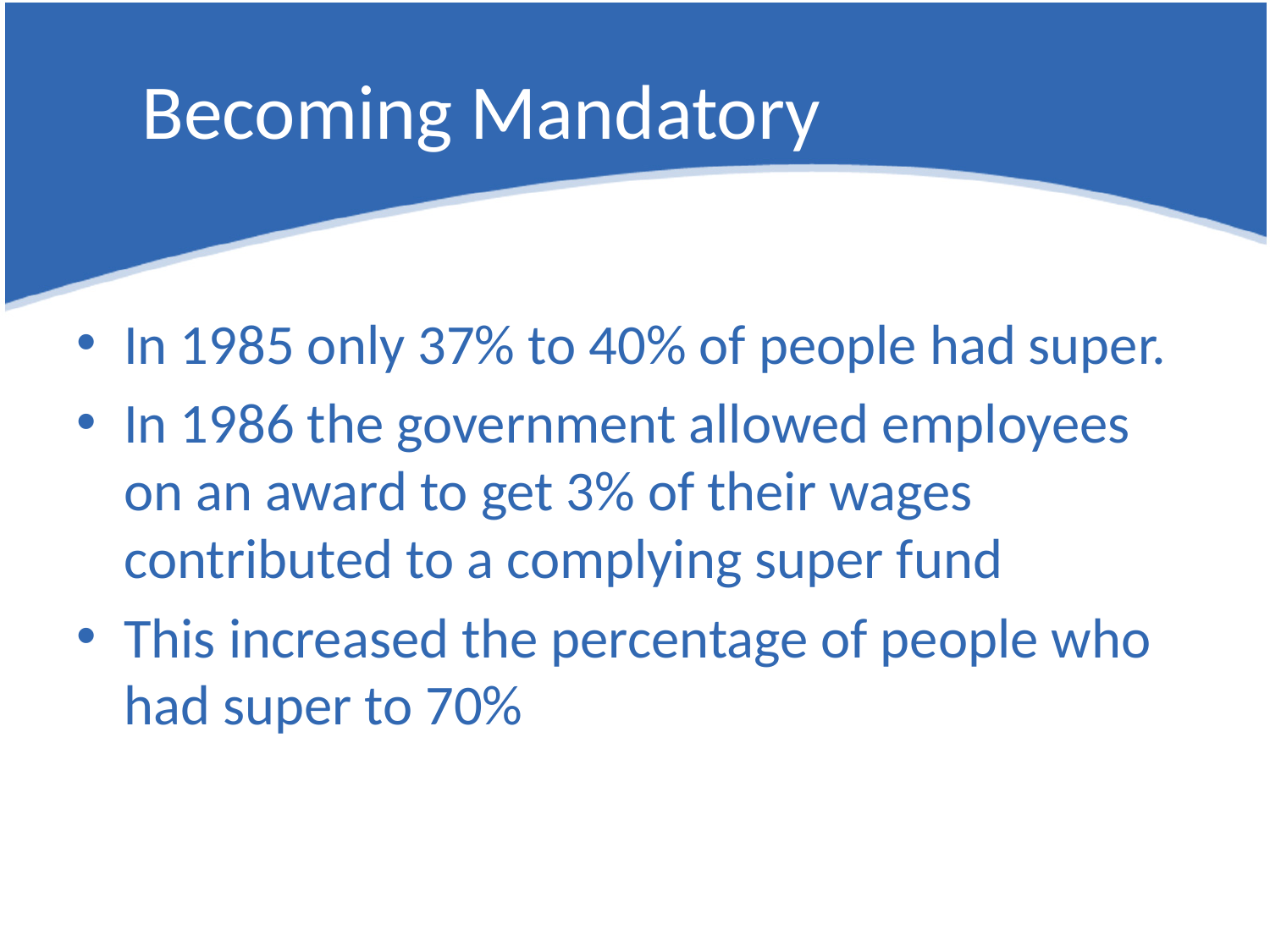

# Becoming Mandatory
In 1985 only 37% to 40% of people had super.
In 1986 the government allowed employees on an award to get 3% of their wages contributed to a complying super fund
This increased the percentage of people who had super to 70%